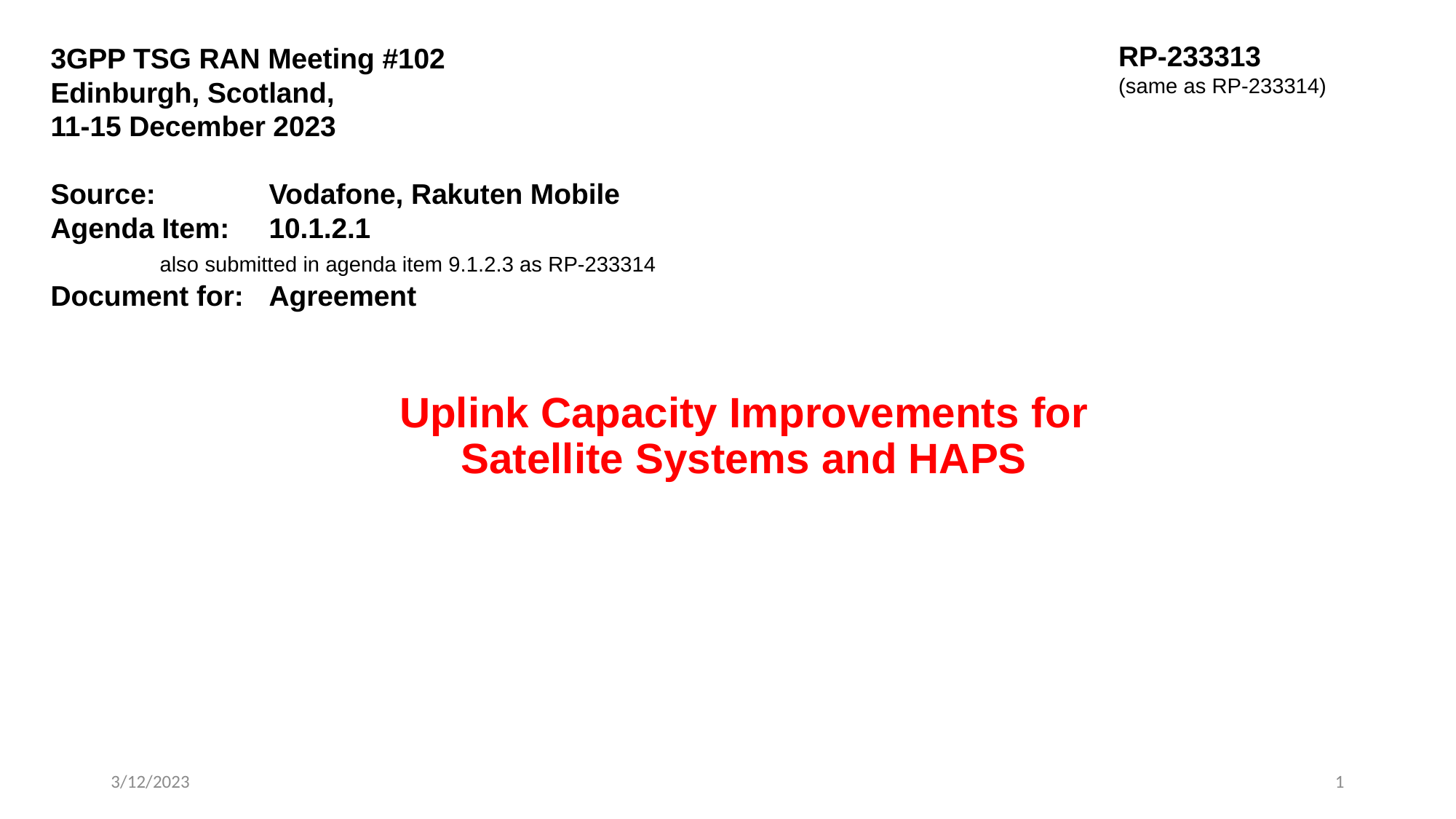

3GPP TSG RAN Meeting #102
Edinburgh, Scotland,
11-15 December 2023

Source:		Vodafone, Rakuten Mobile
Agenda Item: 	10.1.2.1
	also submitted in agenda item 9.1.2.3 as RP-233314
Document for: 	Agreement
RP-233313
(same as RP-233314)
# Uplink Capacity Improvements for Satellite Systems and HAPS
3/12/2023
1